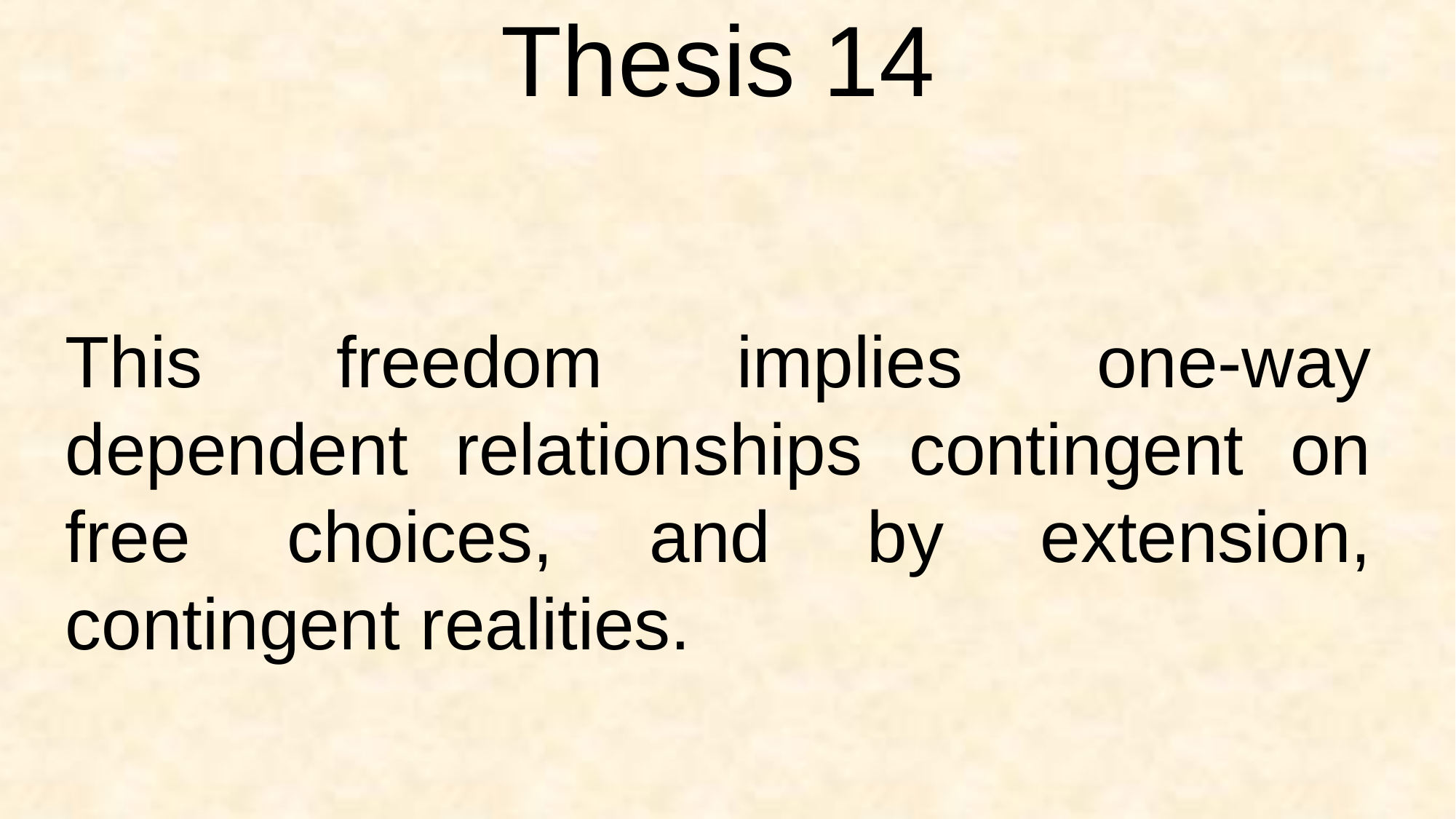

Thesis 14

This freedom implies one-way dependent relationships contingent on free choices, and by extension, contingent realities.